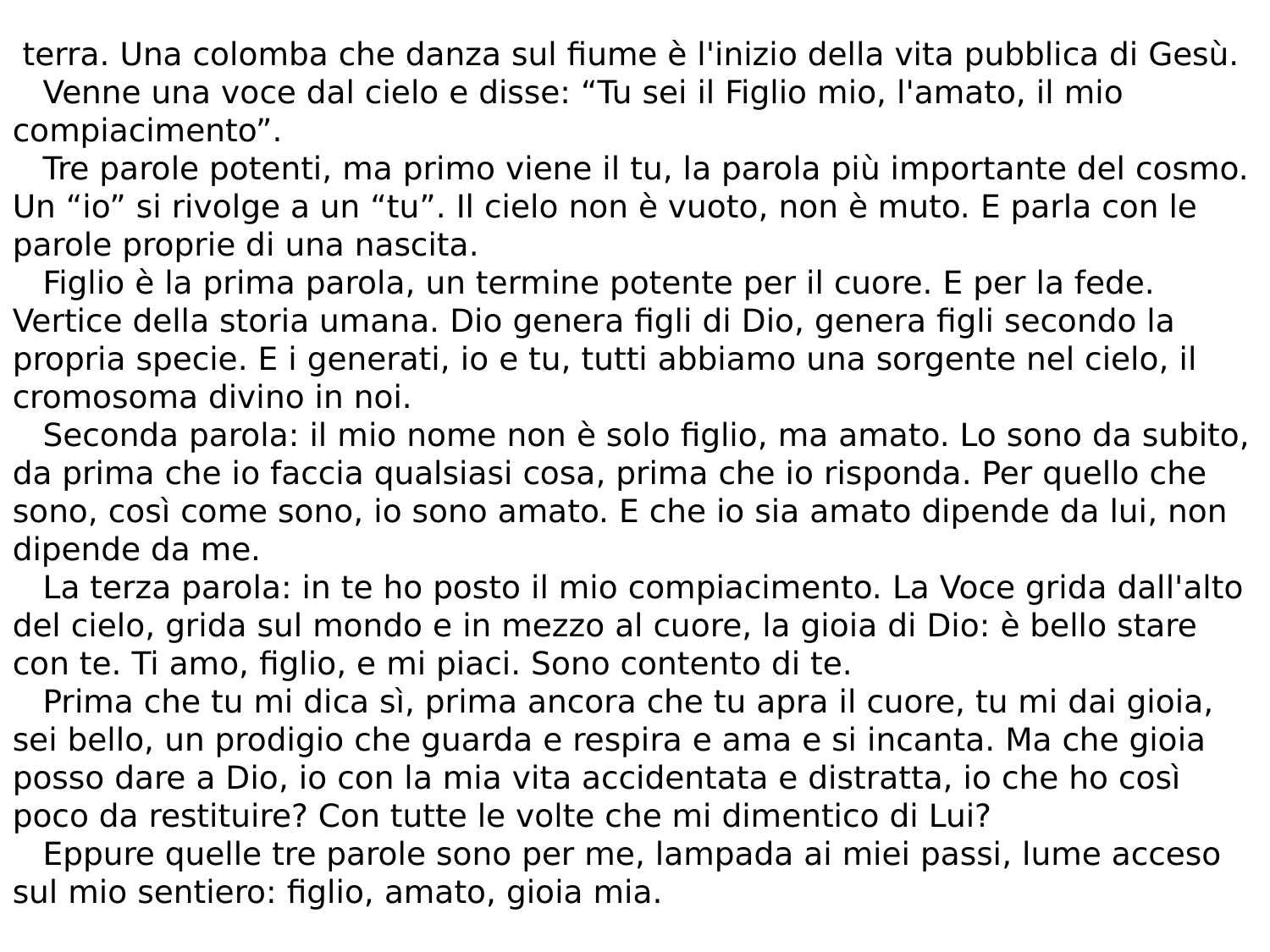

terra. Una colomba che danza sul fiume è l'inizio della vita pubblica di Gesù.
   Venne una voce dal cielo e disse: “Tu sei il Figlio mio, l'amato, il mio compiacimento”.
   Tre parole potenti, ma primo viene il tu, la parola più importante del cosmo. Un “io” si rivolge a un “tu”. Il cielo non è vuoto, non è muto. E parla con le parole proprie di una nascita.
   Figlio è la prima parola, un termine potente per il cuore. E per la fede. Vertice della storia umana. Dio genera figli di Dio, genera figli secondo la propria specie. E i generati, io e tu, tutti abbiamo una sorgente nel cielo, il cromosoma divino in noi.
   Seconda parola: il mio nome non è solo figlio, ma amato. Lo sono da subito, da prima che io faccia qualsiasi cosa, prima che io risponda. Per quello che sono, così come sono, io sono amato. E che io sia amato dipende da lui, non dipende da me.
   La terza parola: in te ho posto il mio compiacimento. La Voce grida dall'alto del cielo, grida sul mondo e in mezzo al cuore, la gioia di Dio: è bello stare con te. Ti amo, figlio, e mi piaci. Sono contento di te.
   Prima che tu mi dica sì, prima ancora che tu apra il cuore, tu mi dai gioia, sei bello, un prodigio che guarda e respira e ama e si incanta. Ma che gioia posso dare a Dio, io con la mia vita accidentata e distratta, io che ho così poco da restituire? Con tutte le volte che mi dimentico di Lui?
   Eppure quelle tre parole sono per me, lampada ai miei passi, lume acceso sul mio sentiero: figlio, amato, gioia mia.